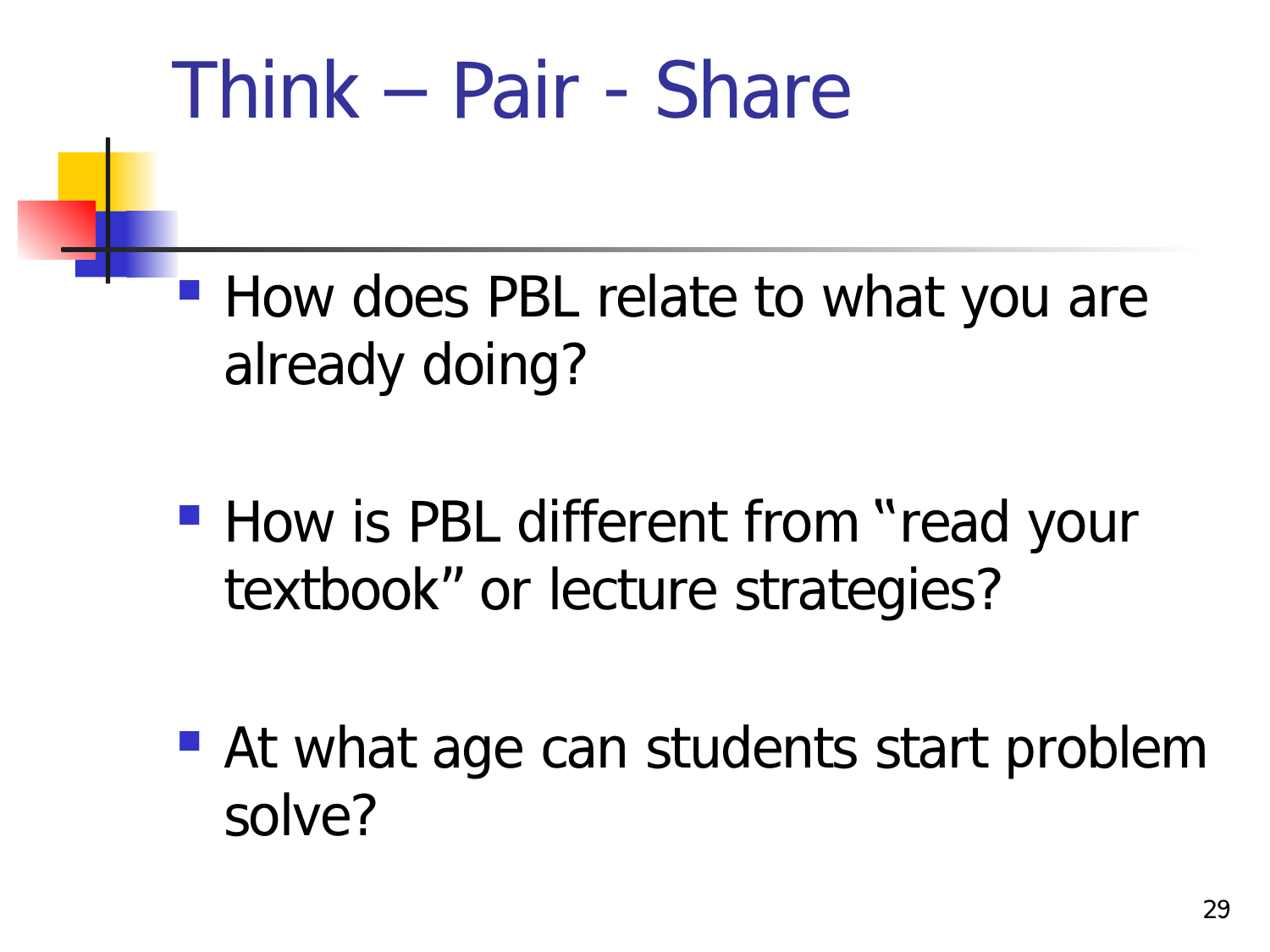

# Think – Pair - Share
How does PBL relate to what you are already doing?

How is PBL different from “read your textbook” or lecture strategies?

At what age can students start problem solve?
29